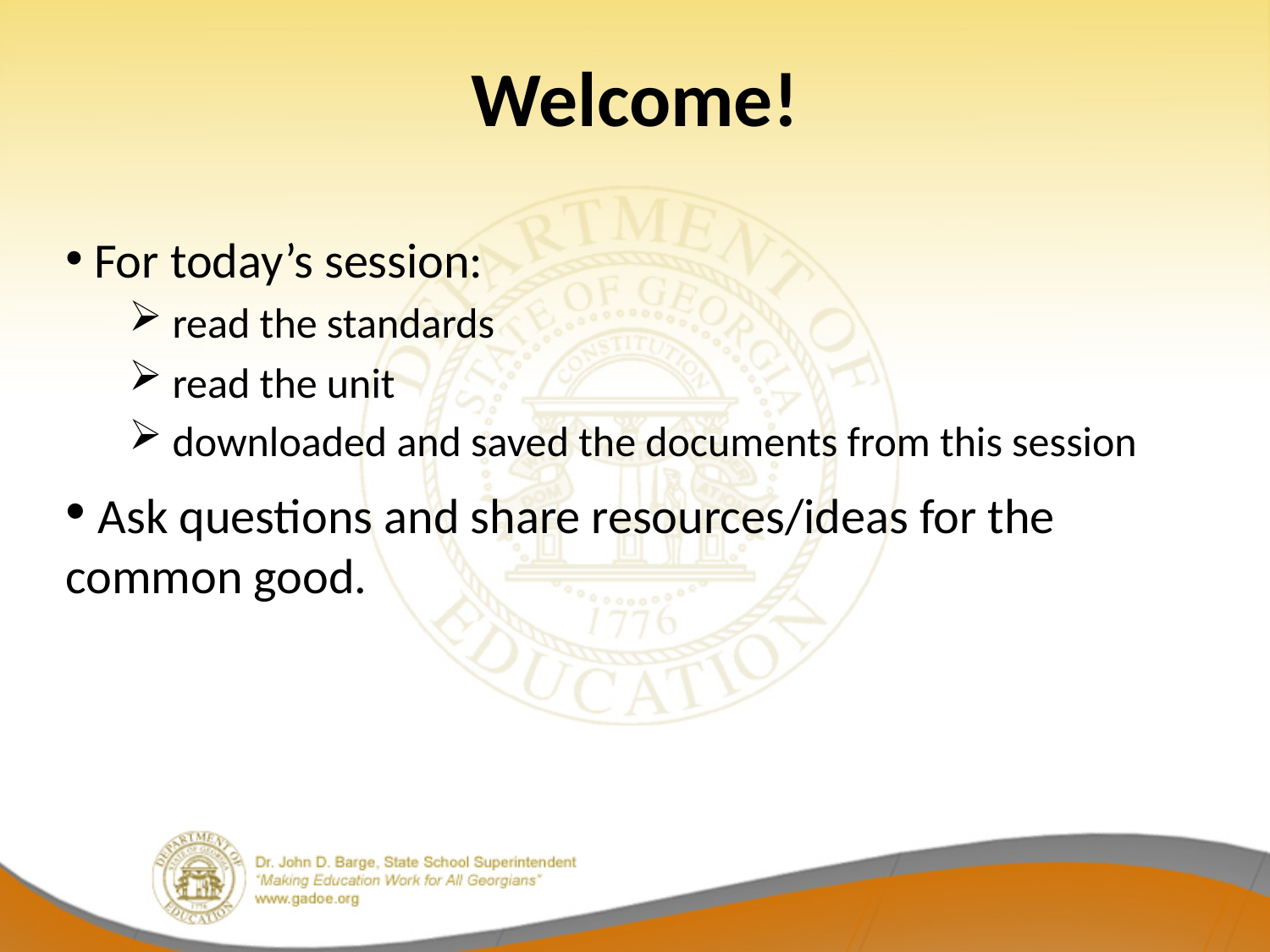

# Welcome!
 For today’s session:
 read the standards
 read the unit
 downloaded and saved the documents from this session
 Ask questions and share resources/ideas for the common good.